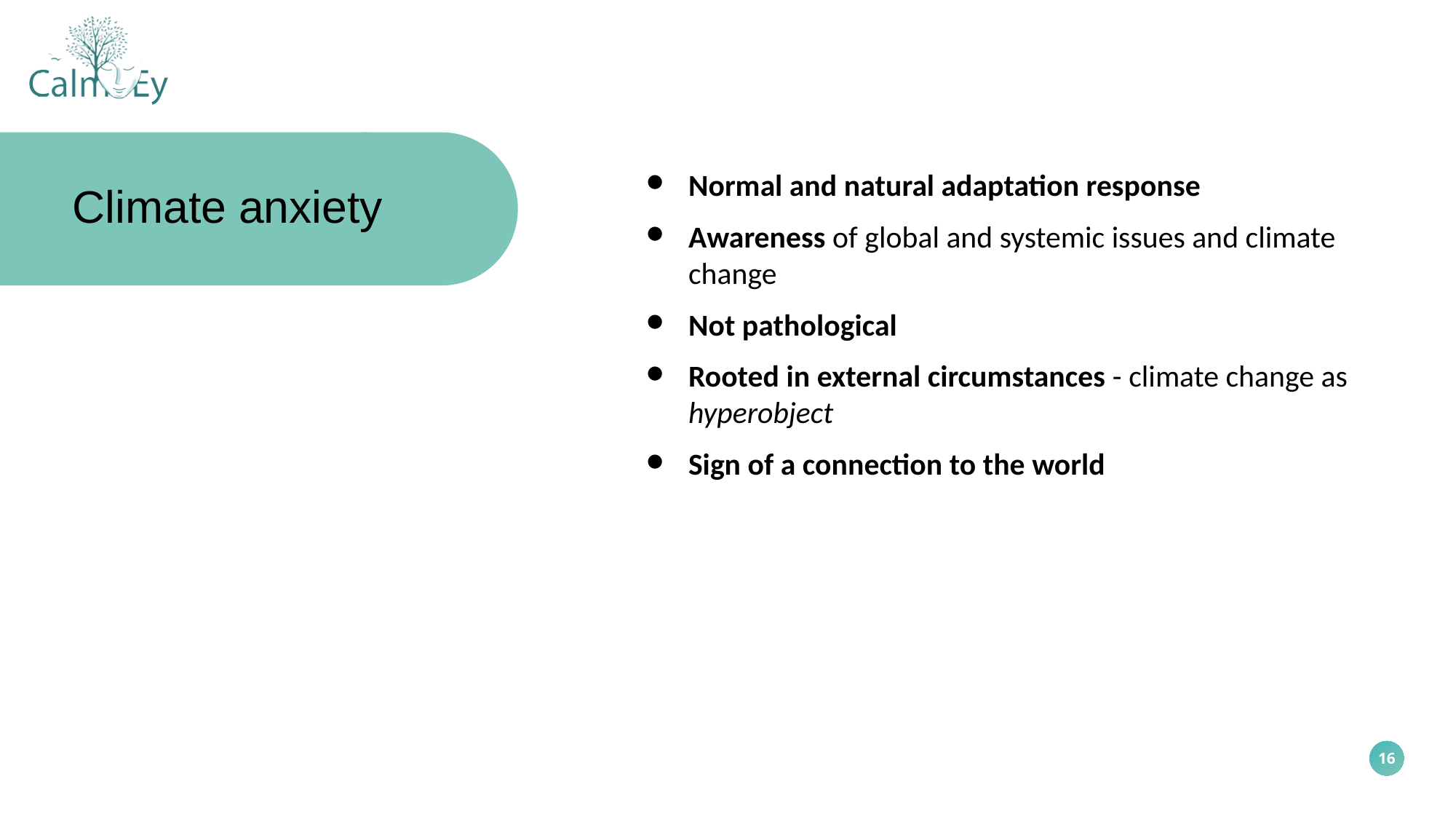

Normal and natural adaptation response
Awareness of global and systemic issues and climate change
Not pathological
Rooted in external circumstances - climate change as hyperobject
Sign of a connection to the world
Climate anxiety